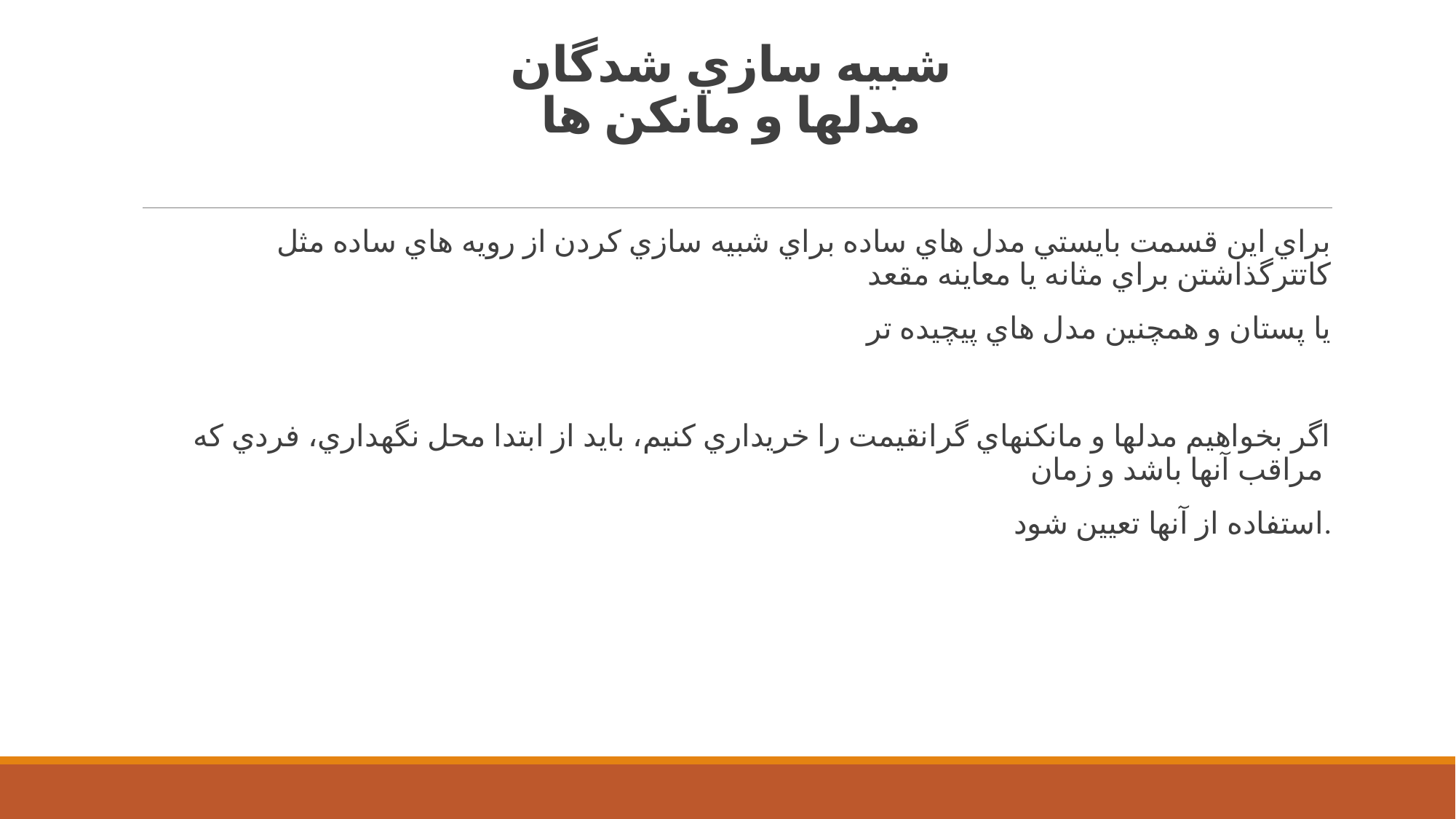

# شبيه سازي شدگان مدلها و مانكن ها
براي اين قسمت بايستي مدل هاي ساده براي شبيه سازي كردن از رويه هاي ساده مثل كاتترگذاشتن براي مثانه يا معاينه مقعد
 يا پستان و همچنين مدل هاي پيچيده تر

اگر بخواهيم مدلها و مانكنهاي گرانقيمت را خريداري كنيم، بايد از ابتدا محل نگهداري، فردي كه مراقب آنها باشد و زمان
استفاده از آنها تعيين شود.